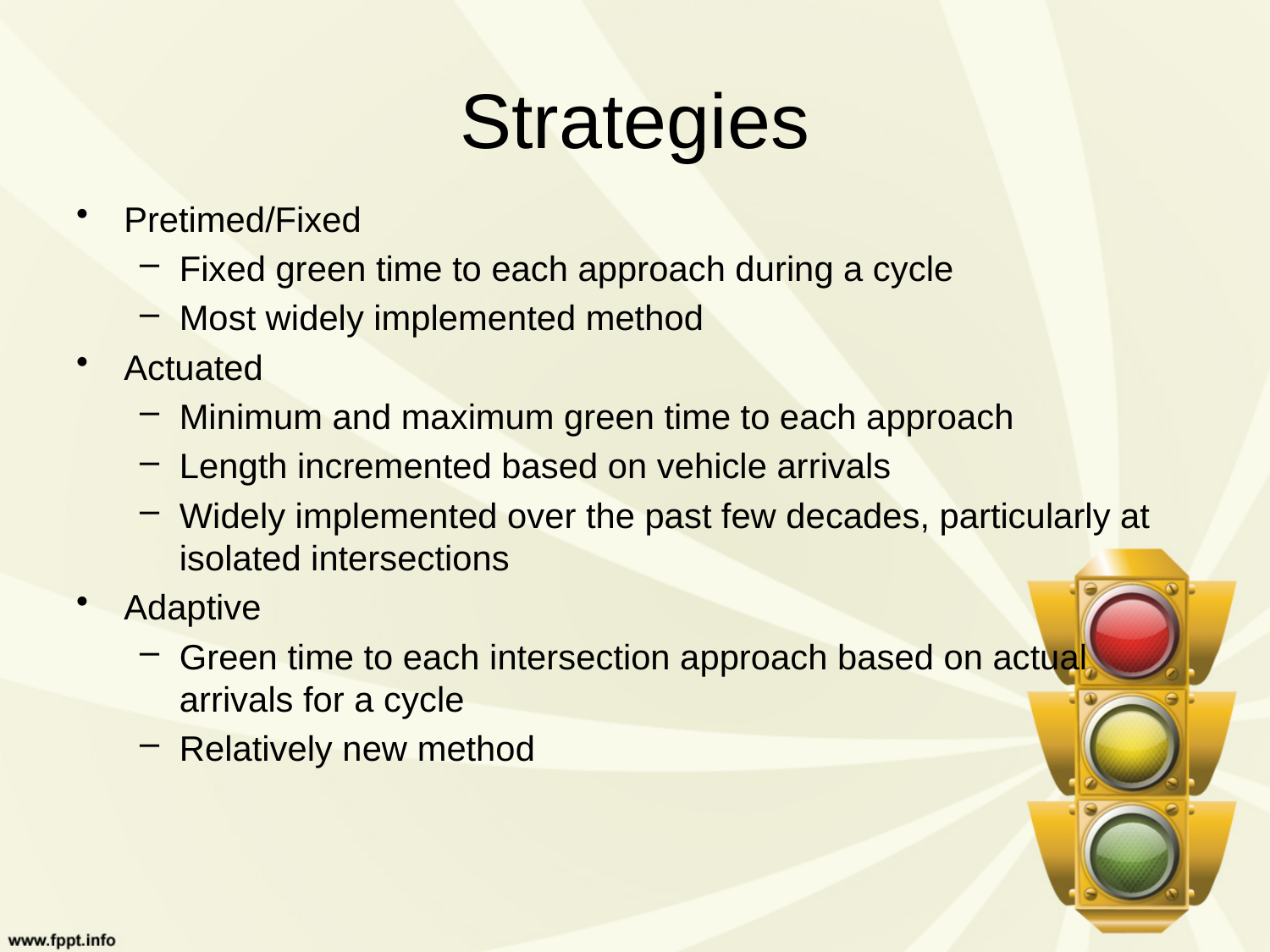

# Strategies
Pretimed/Fixed
Fixed green time to each approach during a cycle
Most widely implemented method
Actuated
Minimum and maximum green time to each approach
Length incremented based on vehicle arrivals
Widely implemented over the past few decades, particularly at isolated intersections
Adaptive
Green time to each intersection approach based on actual arrivals for a cycle
Relatively new method